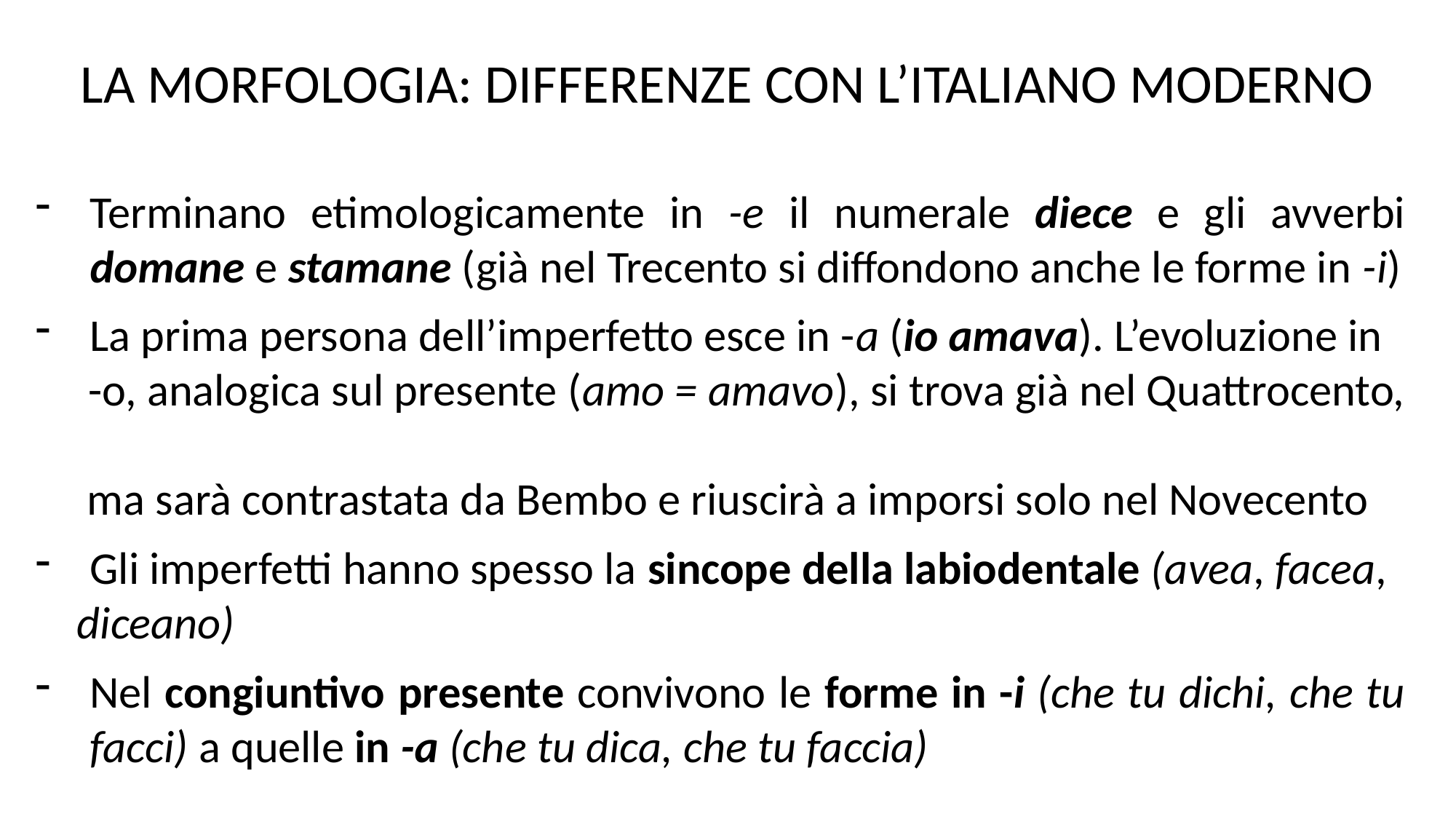

LA MORFOLOGIA: DIFFERENZE CON L’ITALIANO MODERNO
Terminano etimologicamente in -e il numerale diece e gli avverbi domane e stamane (già nel Trecento si diffondono anche le forme in -i)

La prima persona dell’imperfetto esce in -a (io amava). L’evoluzione in
     -o, analogica sul presente (amo = amavo), si trova già nel Quattrocento,
     ma sarà contrastata da Bembo e riuscirà a imporsi solo nel Novecento

Gli imperfetti hanno spesso la sincope della labiodentale (avea, facea,
    diceano)

Nel congiuntivo presente convivono le forme in -i (che tu dichi, che tu facci) a quelle in -a (che tu dica, che tu faccia)